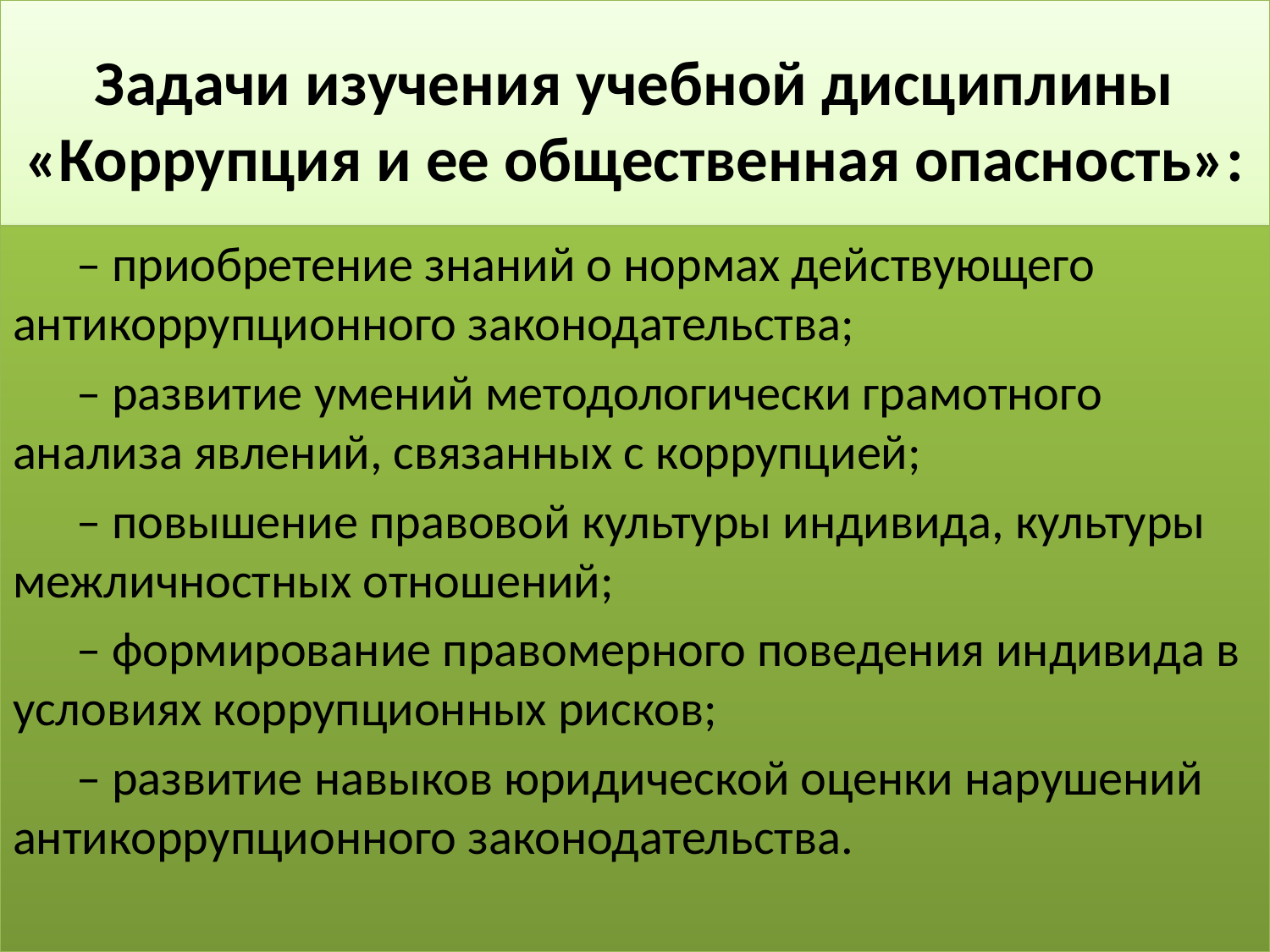

# Задачи изучения учебной дисциплины «Коррупция и ее общественная опасность»:
– приобретение знаний о нормах действующего антикоррупционного законодательства;
– развитие умений методологически грамотного анализа явлений, связанных с коррупцией;
– повышение правовой культуры индивида, культуры межличностных отношений;
– формирование правомерного поведения индивида в условиях коррупционных рисков;
– развитие навыков юридической оценки нарушений антикоррупционного законодательства.